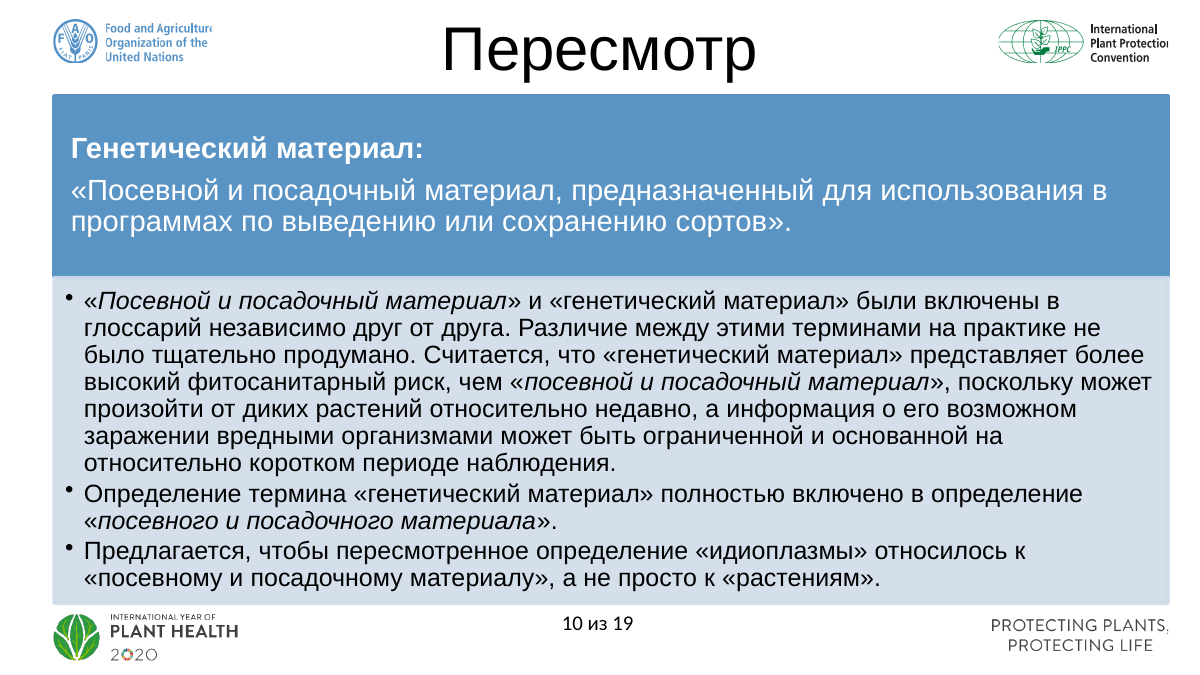

Пересмотр
Генетический материал:
«Посевной и посадочный материал, предназначенный для использования в программах по выведению или сохранению сортов».
«Посевной и посадочный материал» и «генетический материал» были включены в глоссарий независимо друг от друга. Различие между этими терминами на практике не было тщательно продумано. Считается, что «генетический материал» представляет более высокий фитосанитарный риск, чем «посевной и посадочный материал», поскольку может произойти от диких растений относительно недавно, а информация о его возможном заражении вредными организмами может быть ограниченной и основанной на относительно коротком периоде наблюдения.
Определение термина «генетический материал» полностью включено в определение «посевного и посадочного материала».
Предлагается, чтобы пересмотренное определение «идиоплазмы» относилось к «посевному и посадочному материалу», а не просто к «растениям».
10 из 19